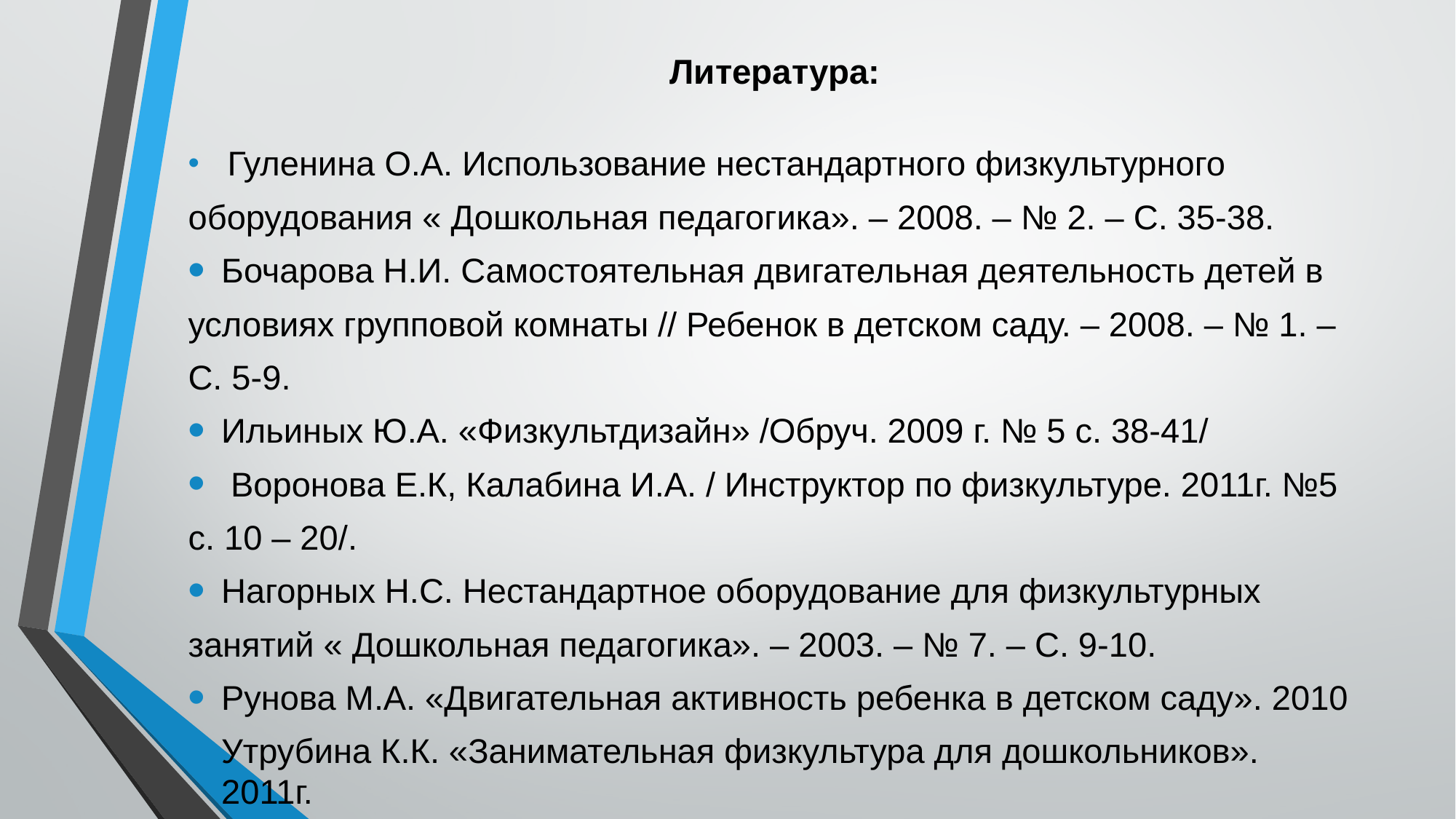

# Литература:

 Гуленина О.А. Использование нестандартного физкультурного
оборудования « Дошкольная педагогика». – 2008. – № 2. – С. 35-38.
Бочарова Н.И. Самостоятельная двигательная деятельность детей в
условиях групповой комнаты // Ребенок в детском саду. – 2008. – № 1. –
С. 5-9.
Ильиных Ю.А. «Физкультдизайн» /Обруч. 2009 г. № 5 с. 38-41/
 Воронова Е.К, Калабина И.А. / Инструктор по физкультуре. 2011г. №5
с. 10 – 20/.
Нагорных Н.С. Нестандартное оборудование для физкультурных
занятий « Дошкольная педагогика». – 2003. – № 7. – С. 9-10.
Рунова М.А. «Двигательная активность ребенка в детском саду». 2010
Утрубина К.К. «Занимательная физкультура для дошкольников».  2011г.